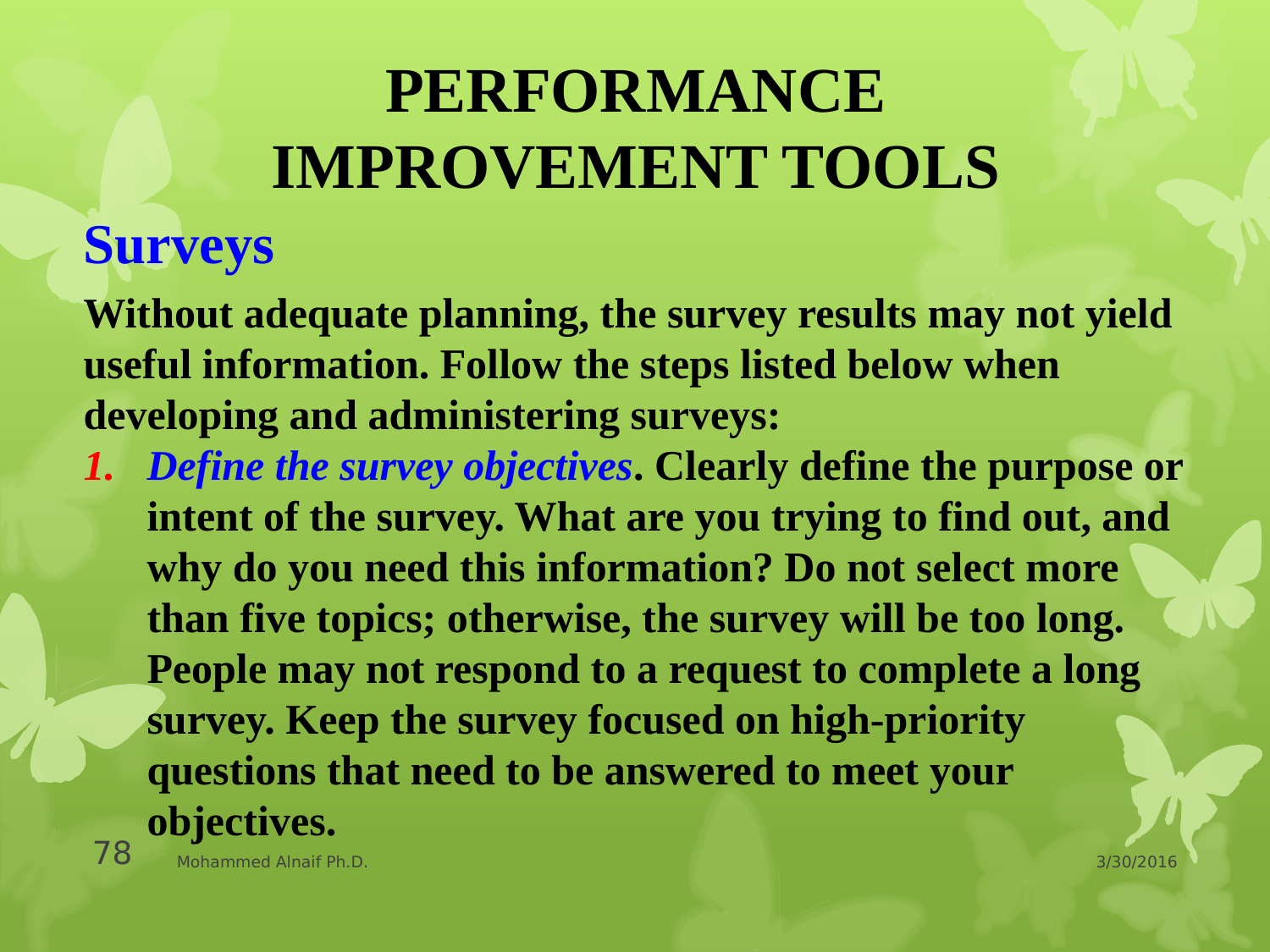

PERFORMANCE IMPROVEMENT TOOLS
Surveys
Without adequate planning, the survey results may not yield useful information. Follow the steps listed below when developing and administering surveys:
Define the survey objectives. Clearly define the purpose or intent of the survey. What are you trying to find out, and why do you need this information? Do not select more than five topics; otherwise, the survey will be too long. People may not respond to a request to complete a long survey. Keep the survey focused on high-priority questions that need to be answered to meet your objectives.
78
Mohammed Alnaif Ph.D.
3/30/2016